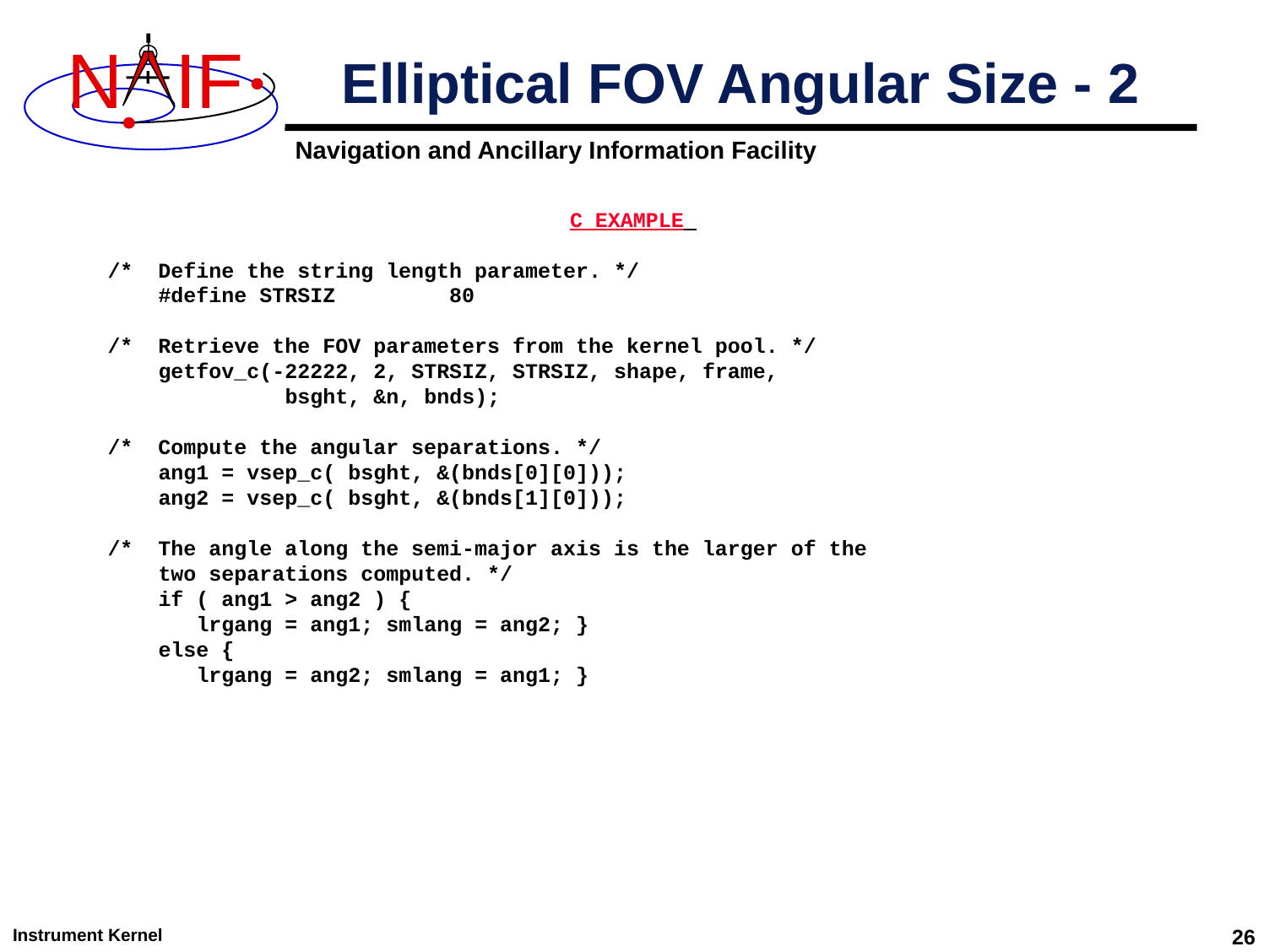

# Elliptical FOV Angular Size - 2
C EXAMPLE

/*  Define the string length parameter. */
    #define STRSIZ         80

/*  Retrieve the FOV parameters from the kernel pool. */
    getfov_c(-22222, 2, STRSIZ, STRSIZ, shape, frame,
              bsght, &n, bnds);

/*  Compute the angular separations. */
    ang1 = vsep_c( bsght, &(bnds[0][0]));
    ang2 = vsep_c( bsght, &(bnds[1][0]));

/*  The angle along the semi-major axis is the larger of the
    two separations computed. */
    if ( ang1 > ang2 ) {
       lrgang = ang1; smlang = ang2; }
    else {
       lrgang = ang2; smlang = ang1; }
Instrument Kernel
26